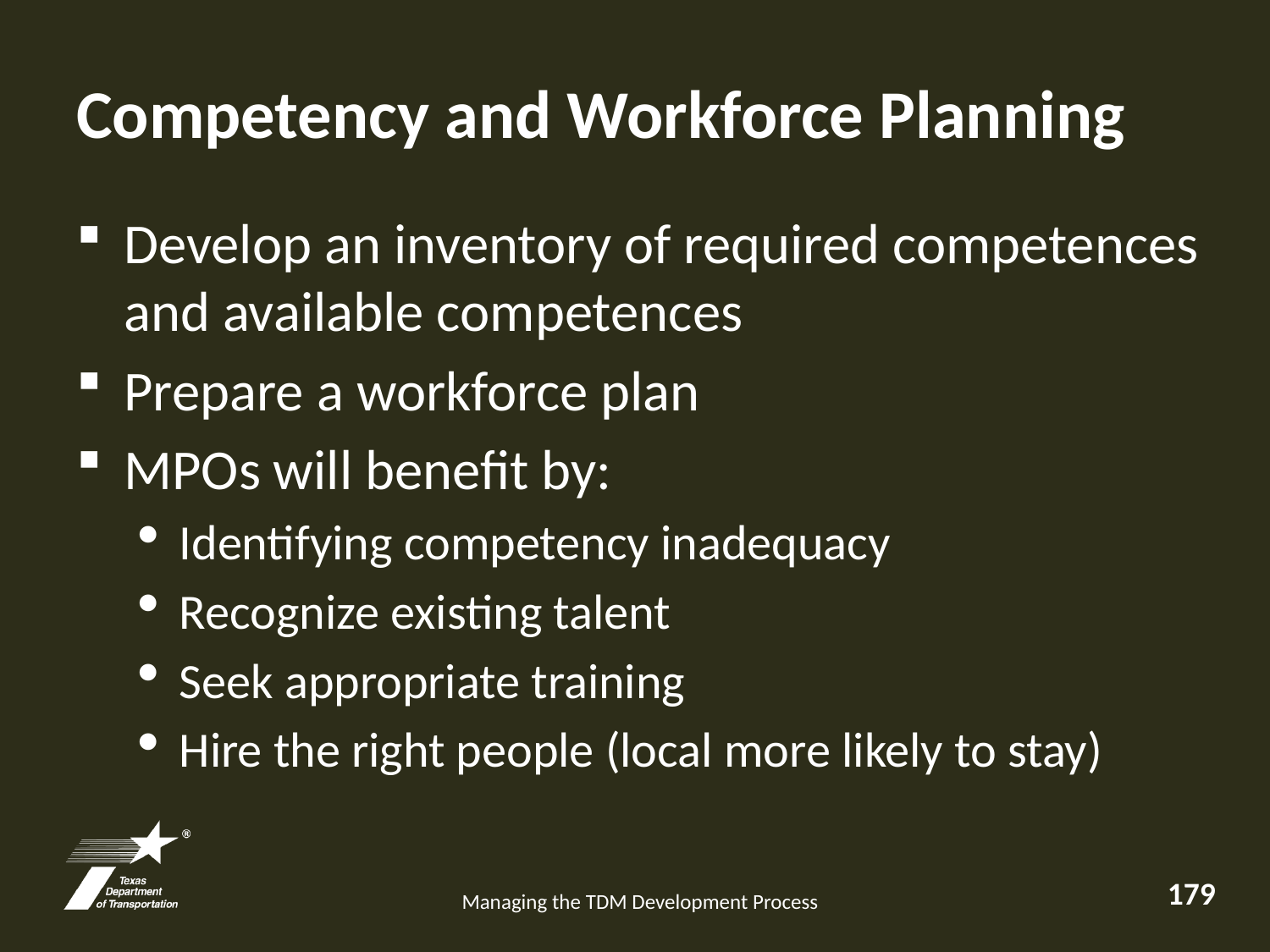

# Competency and Workforce Planning
Develop an inventory of required competences and available competences
Prepare a workforce plan
MPOs will benefit by:
Identifying competency inadequacy
Recognize existing talent
Seek appropriate training
Hire the right people (local more likely to stay)